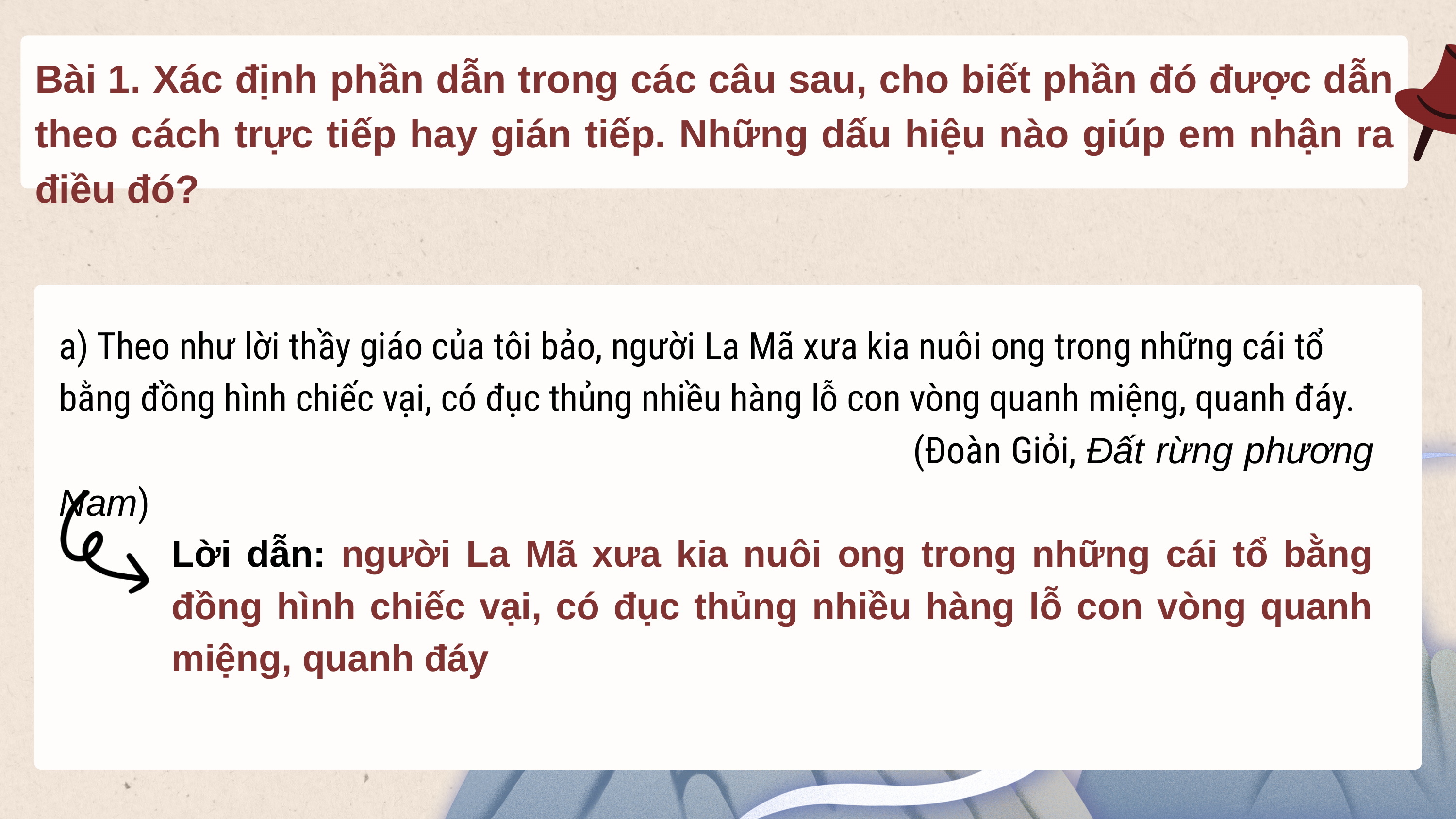

Bài 1. Xác định phần dẫn trong các câu sau, cho biết phần đó được dẫn theo cách trực tiếp hay gián tiếp. Những dấu hiệu nào giúp em nhận ra điều đó?

a) Theo như lời thầy giáo của tôi bảo, người La Mã xưa kia nuôi ong trong những cái tổ bằng đồng hình chiếc vại, có đục thủng nhiều hàng lỗ con vòng quanh miệng, quanh đáy.
                                                                                         (Đoàn Giỏi, Đất rừng phương Nam)

Lời dẫn: người La Mã xưa kia nuôi ong trong những cái tổ bằng đồng hình chiếc vại, có đục thủng nhiều hàng lỗ con vòng quanh miệng, quanh đáy